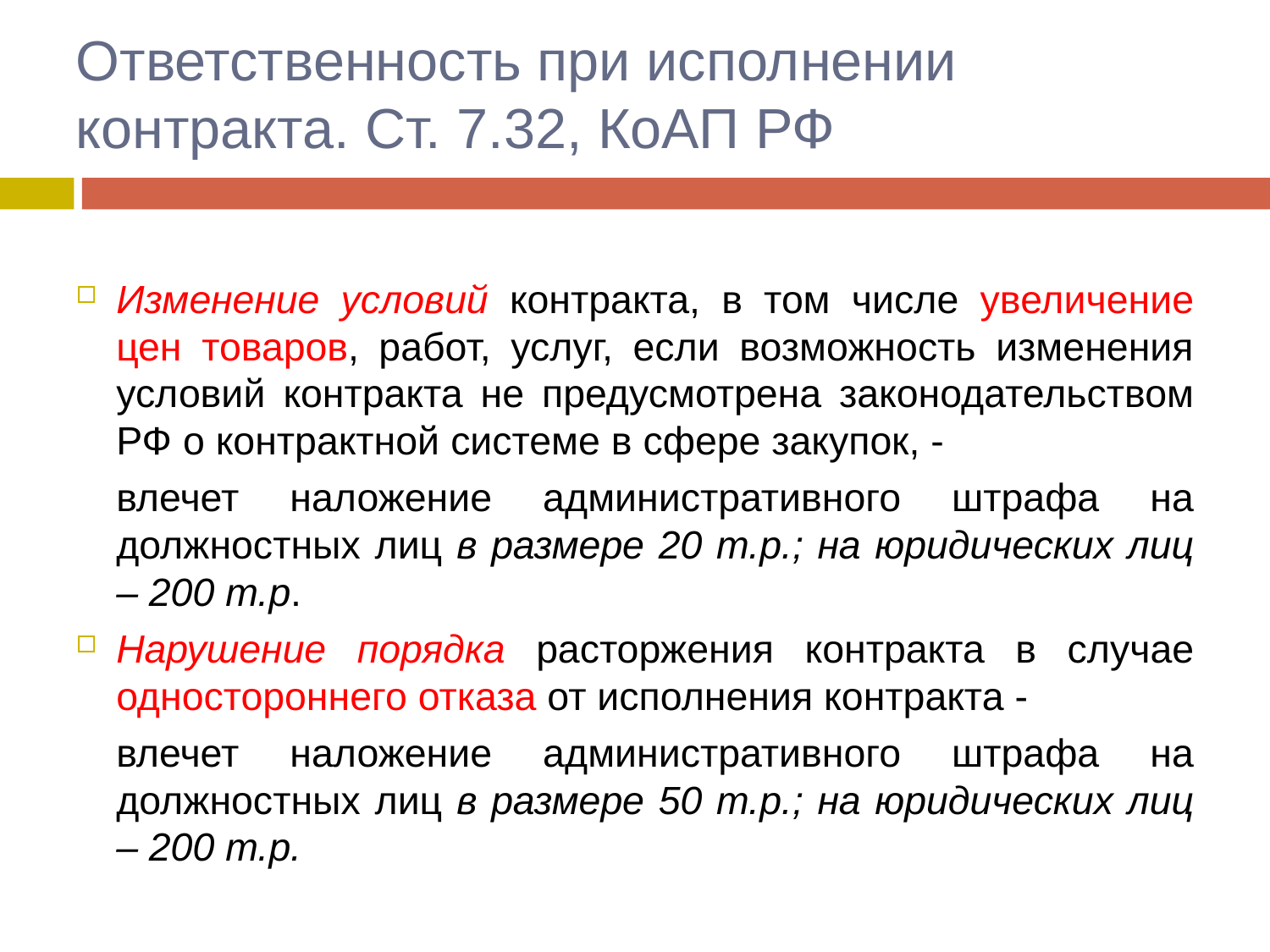

# Ответственность при исполнении контракта. Ст. 7.32, КоАП РФ
Изменение условий контракта, в том числе увеличение цен товаров, работ, услуг, если возможность изменения условий контракта не предусмотрена законодательством РФ о контрактной системе в сфере закупок, -
	влечет наложение административного штрафа на должностных лиц в размере 20 т.р.; на юридических лиц – 200 т.р.
Нарушение порядка расторжения контракта в случае одностороннего отказа от исполнения контракта -
	влечет наложение административного штрафа на должностных лиц в размере 50 т.р.; на юридических лиц – 200 т.р.